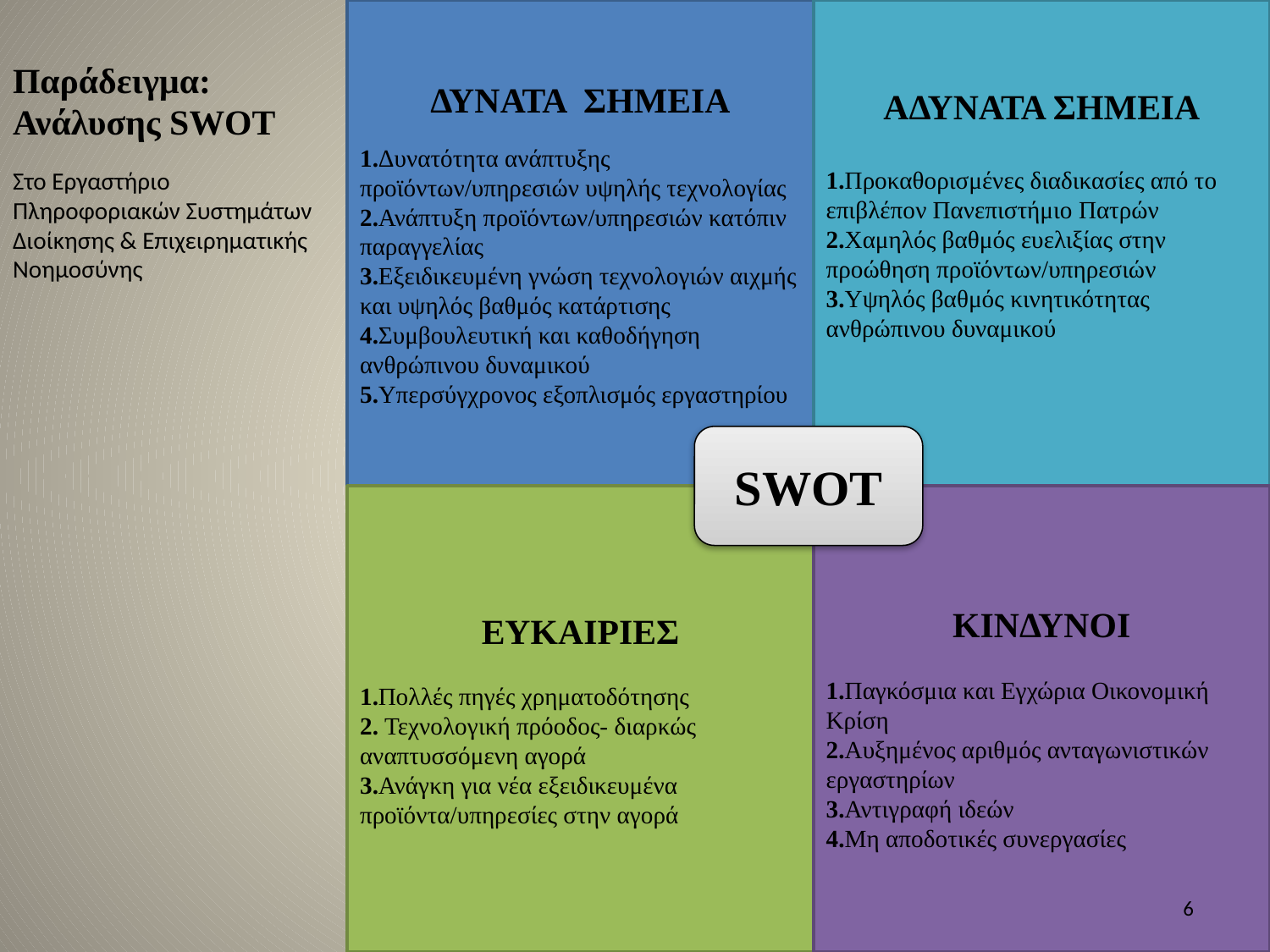

# Παράδειγμα: Ανάλυσης SWOT

ΔΥΝΑΤΑ  ΣΗΜΕΙΑ

1.Δυνατότητα ανάπτυξης προϊόντων/υπηρεσιών υψηλής τεχνολογίας
2.Ανάπτυξη προϊόντων/υπηρεσιών κατόπιν παραγγελίας
3.Εξειδικευμένη γνώση τεχνολογιών αιχμής και υψηλός βαθμός κατάρτισης
4.Συμβουλευτική και καθοδήγηση ανθρώπινου δυναμικού
5.Υπερσύγχρονος εξοπλισμός εργαστηρίου
ΑΔΥΝΑΤΑ ΣΗΜΕΙΑ

1.Προκαθορισμένες διαδικασίες από το επιβλέπον Πανεπιστήμιο Πατρών
2.Χαμηλός βαθμός ευελιξίας στην προώθηση προϊόντων/υπηρεσιών
3.Υψηλός βαθμός κινητικότητας ανθρώπινου δυναμικού

Στο Εργαστήριο Πληροφοριακών Συστημάτων Διοίκησης & Επιχειρηματικής Νοημοσύνης
SWOT
ΕΥΚΑΙΡΙΕΣ

1.Πολλές πηγές χρηματοδότησης
2. Τεχνολογική πρόοδος- διαρκώς αναπτυσσόμενη αγορά
3.Ανάγκη για νέα εξειδικευμένα προϊόντα/υπηρεσίες στην αγορά

ΚΙΝΔΥΝΟΙ

1.Παγκόσμια και Εγχώρια Οικονομική Κρίση
2.Αυξημένος αριθμός ανταγωνιστικών εργαστηρίων
3.Αντιγραφή ιδεών
4.Μη αποδοτικές συνεργασίες

6